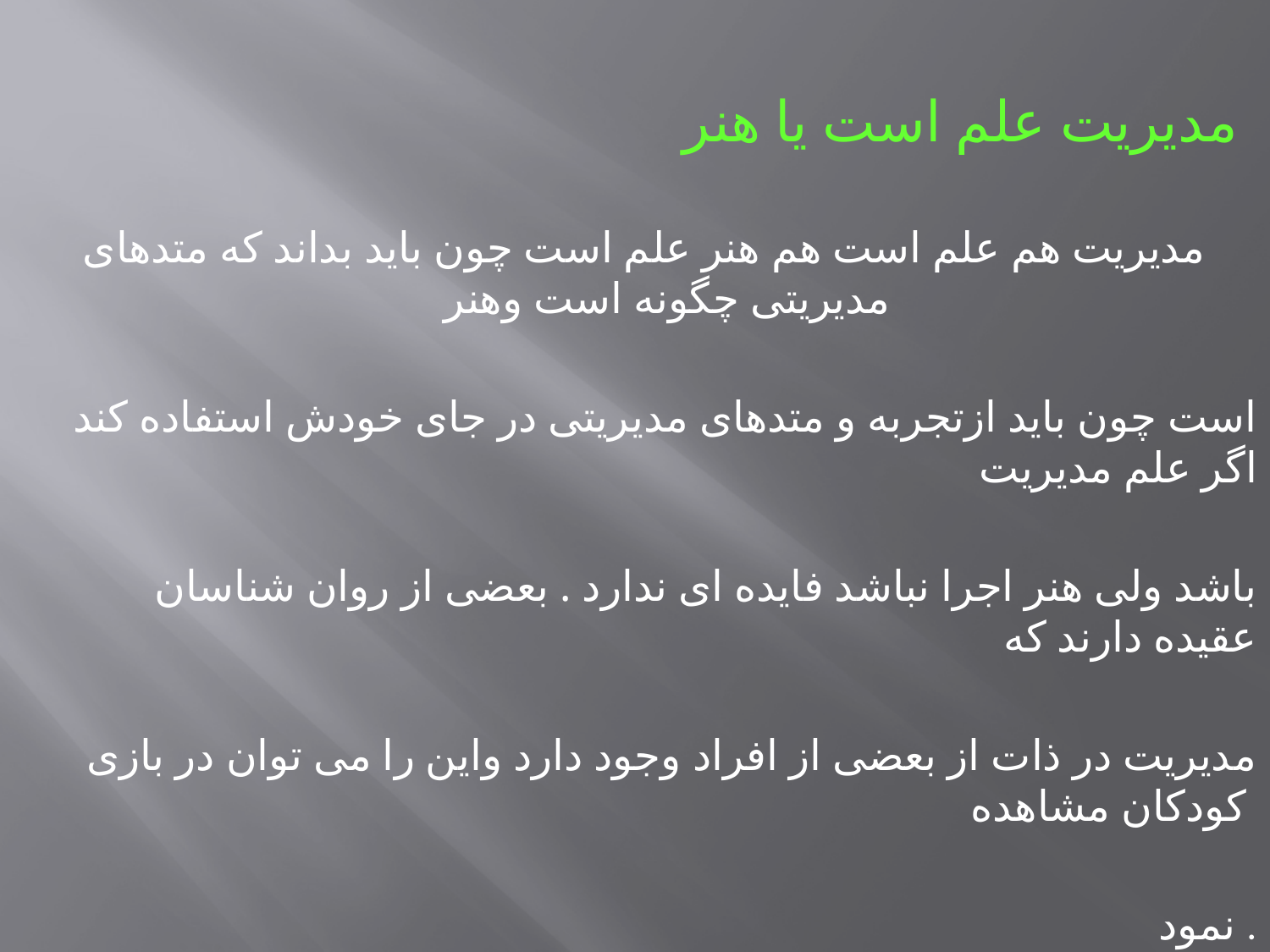

مدیریت علم است یا هنر

مدیریت هم علم است هم هنر علم است چون باید بداند که متدهای مدیريتی چگونه است وهنر

است چون باید ازتجربه و متدهای مدیریتی در جای خودش استفاده کند اگر علم مدیریت

 باشد ولی هنر اجرا نباشد فایده ای ندارد . بعضی از روان شناسان عقیده دارند که

 مدیریت در ذات از بعضی از افراد وجود دارد واین را می توان در بازی كودكان مشاهده

نمود .
                                                                                        ( مثل نقاش هنرمند )